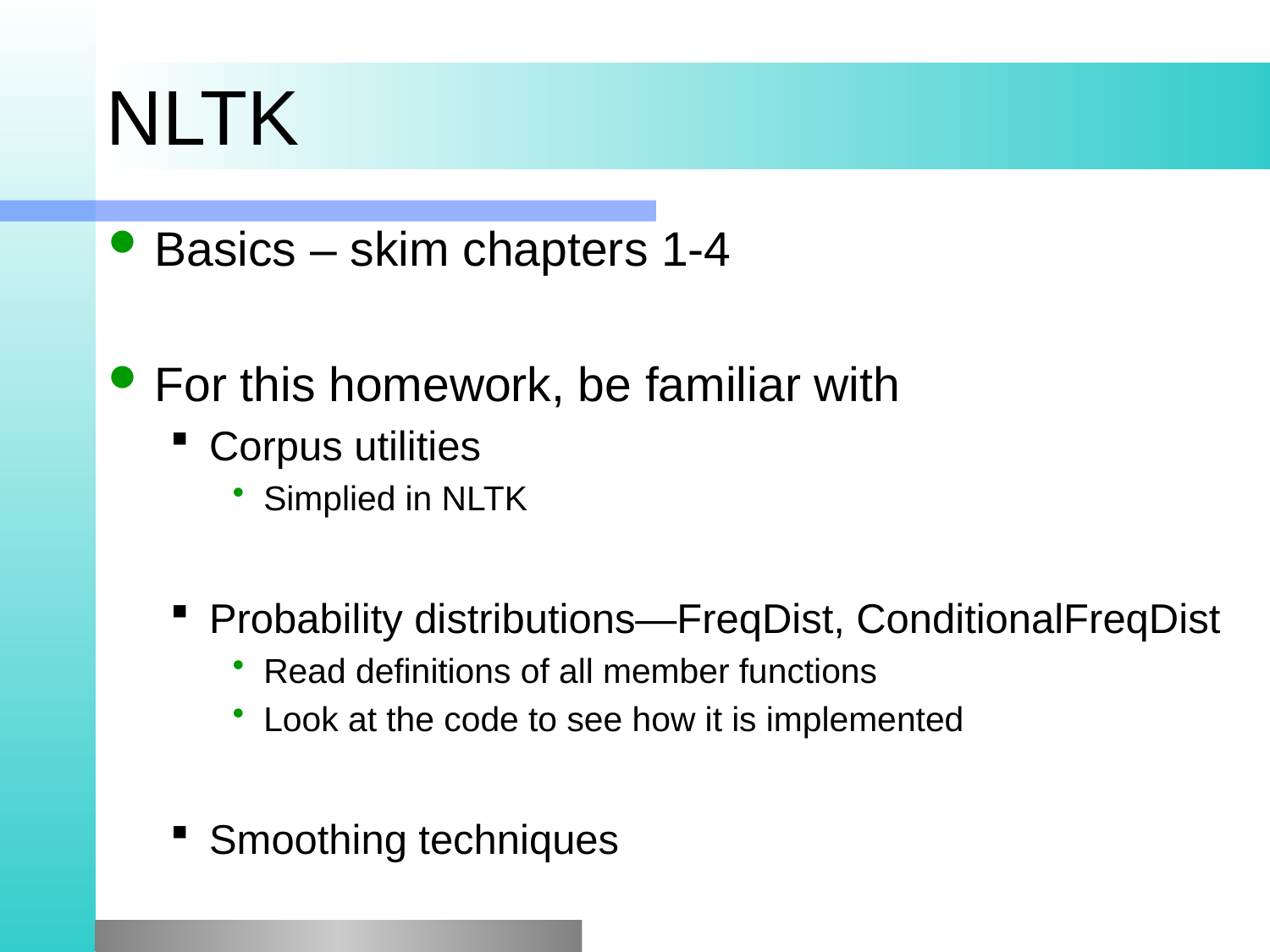

# NLTK
Basics – skim chapters 1-4

For this homework, be familiar with
Corpus utilities
Simplied in NLTK

Probability distributions—FreqDist, ConditionalFreqDist
Read definitions of all member functions
Look at the code to see how it is implemented

Smoothing techniques